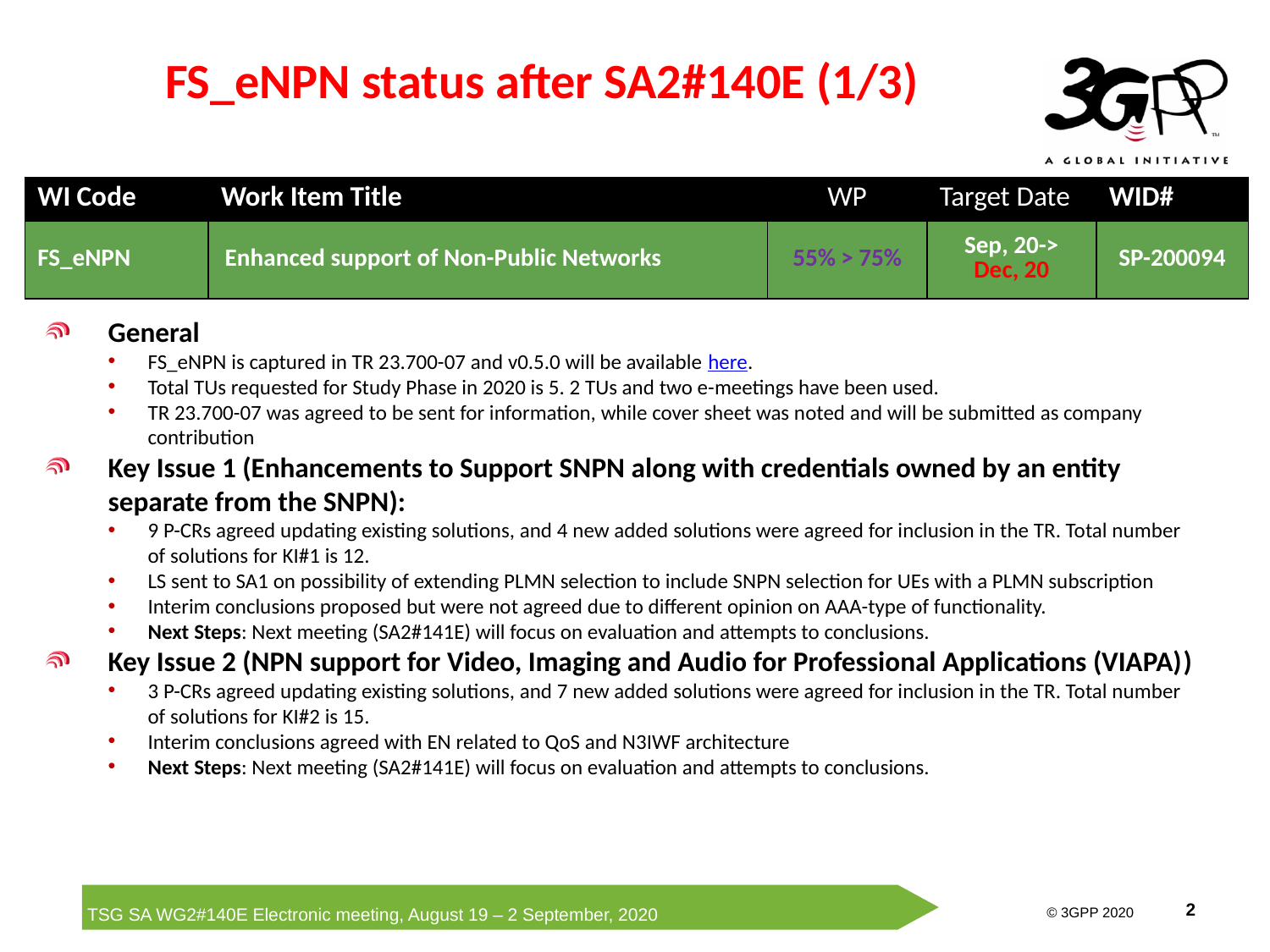

# FS_eNPN status after SA2#140E (1/3)
| WI Code | Work Item Title | WP | Target Date | WID# |
| --- | --- | --- | --- | --- |
| FS\_eNPN | Enhanced support of Non-Public Networks | 55% > 75% | Sep, 20-> Dec, 20 | SP-200094 |
General
FS_eNPN is captured in TR 23.700-07 and v0.5.0 will be available here.
Total TUs requested for Study Phase in 2020 is 5. 2 TUs and two e-meetings have been used.
TR 23.700-07 was agreed to be sent for information, while cover sheet was noted and will be submitted as company contribution
Key Issue 1 (Enhancements to Support SNPN along with credentials owned by an entity separate from the SNPN):
9 P-CRs agreed updating existing solutions, and 4 new added solutions were agreed for inclusion in the TR. Total number of solutions for KI#1 is 12.
LS sent to SA1 on possibility of extending PLMN selection to include SNPN selection for UEs with a PLMN subscription
Interim conclusions proposed but were not agreed due to different opinion on AAA-type of functionality.
Next Steps: Next meeting (SA2#141E) will focus on evaluation and attempts to conclusions.
Key Issue 2 (NPN support for Video, Imaging and Audio for Professional Applications (VIAPA))
3 P-CRs agreed updating existing solutions, and 7 new added solutions were agreed for inclusion in the TR. Total number of solutions for KI#2 is 15.
Interim conclusions agreed with EN related to QoS and N3IWF architecture
Next Steps: Next meeting (SA2#141E) will focus on evaluation and attempts to conclusions.